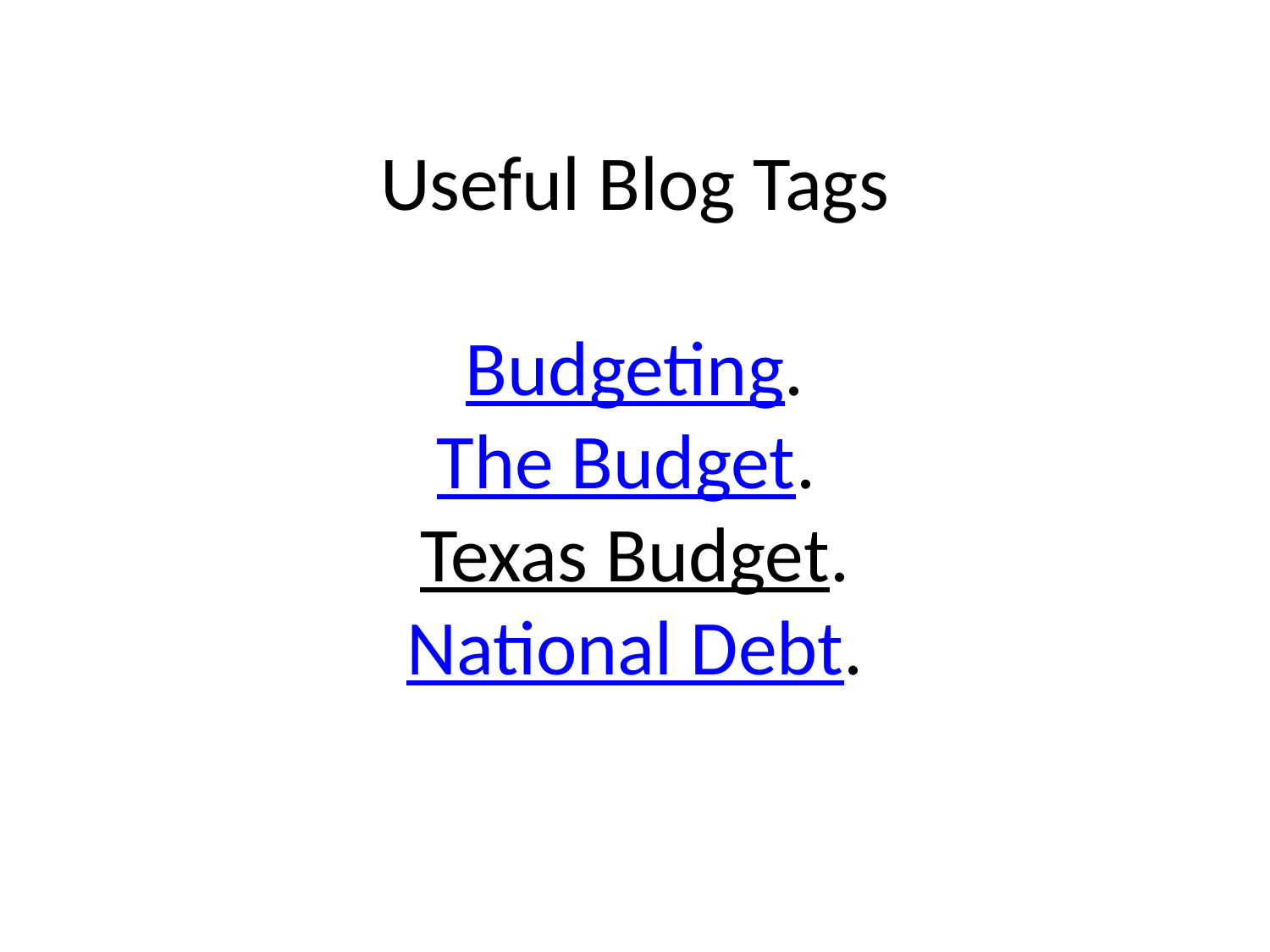

# Useful Blog Tags Budgeting. The Budget. Texas Budget. National Debt.